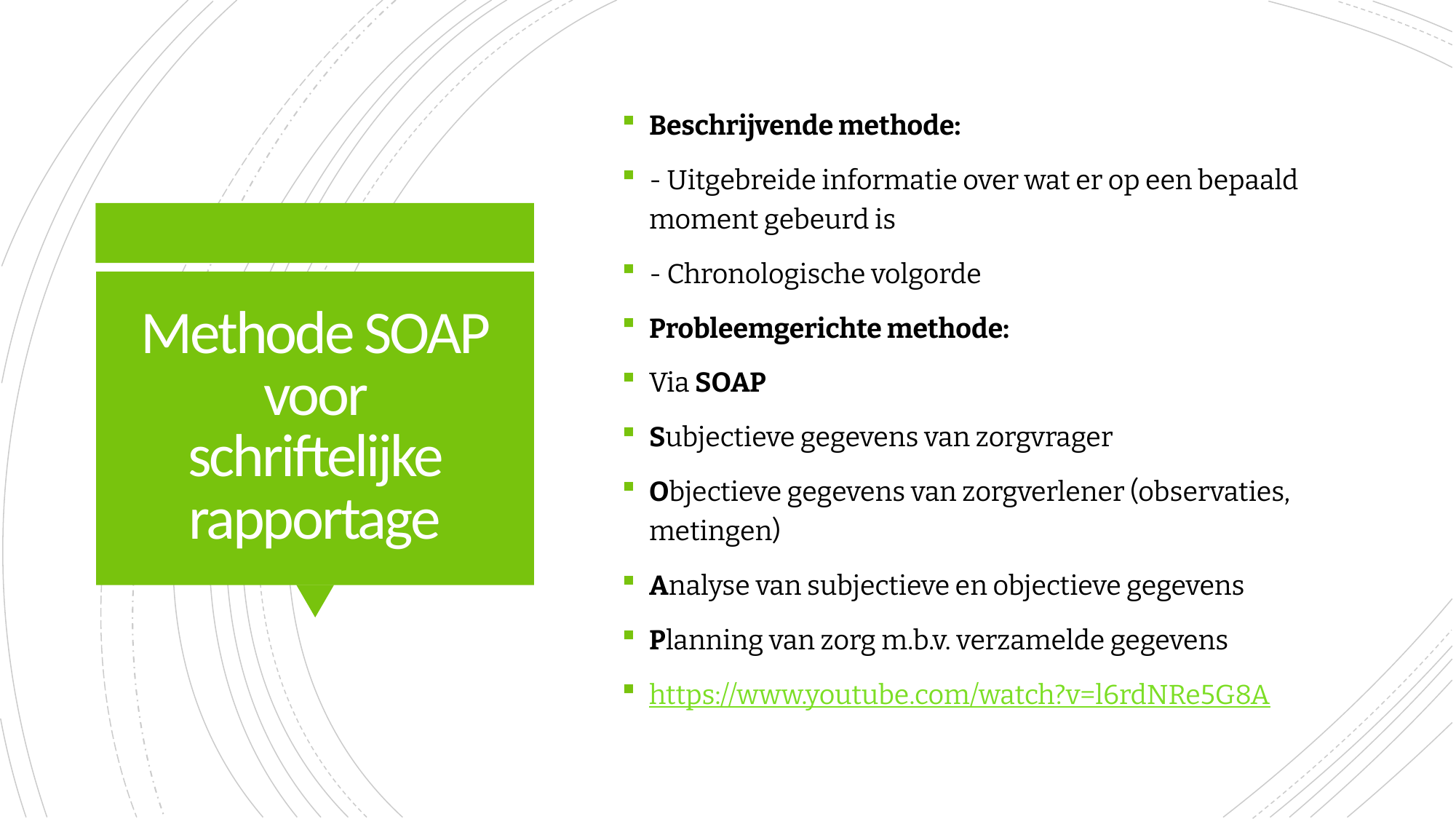

Beschrijvende methode: ​
- Uitgebreide informatie over wat er op een bepaald moment gebeurd is ​
- Chronologische volgorde​
Probleemgerichte methode:​
Via SOAP ​
Subjectieve gegevens van zorgvrager​
Objectieve gegevens van zorgverlener (observaties, metingen)​
Analyse van subjectieve en objectieve gegevens​
Planning van zorg m.b.v. verzamelde gegevens​
https://www.youtube.com/watch?v=l6rdNRe5G8A

# Methode SOAP voor schriftelijke rapportage​